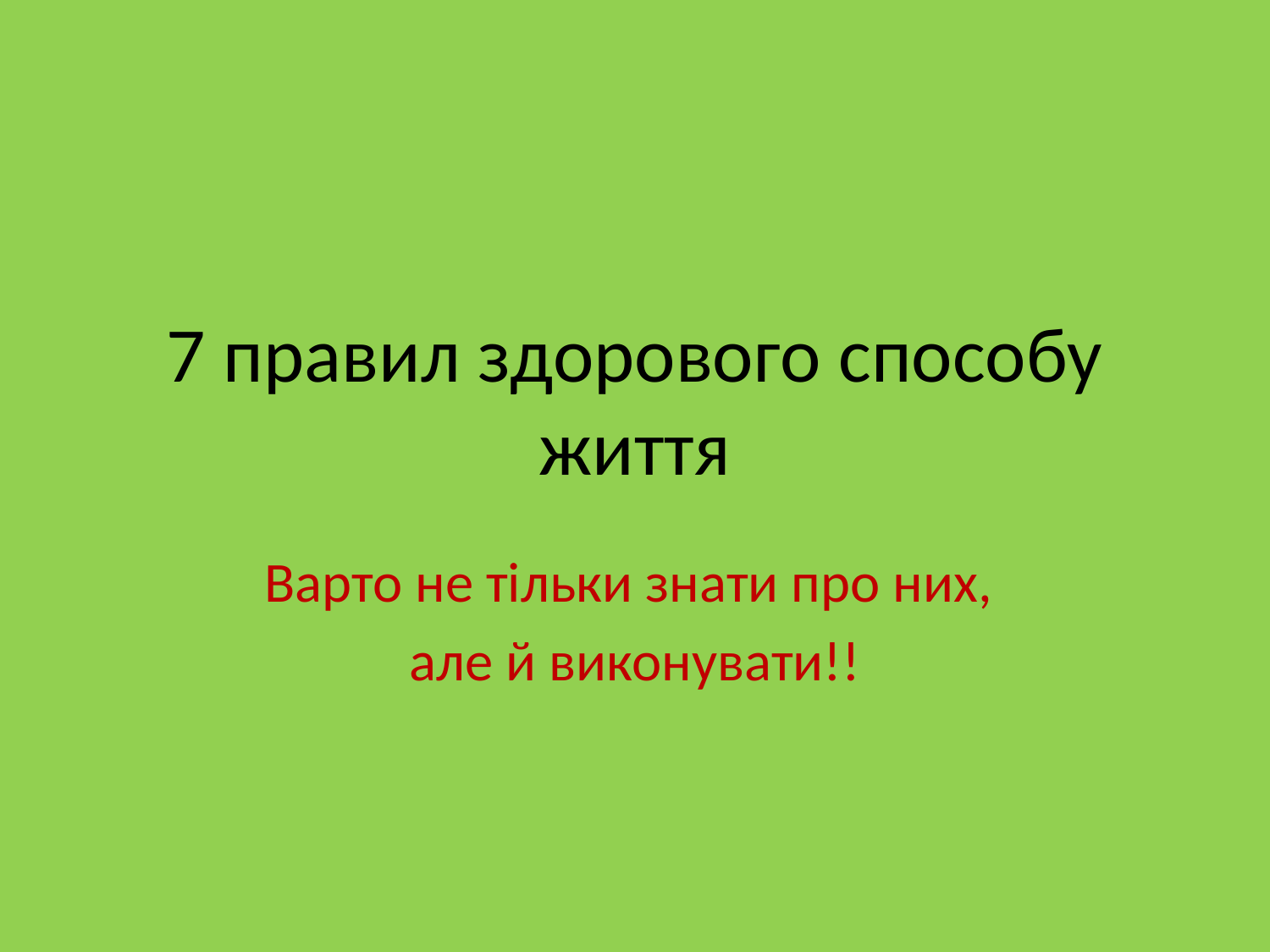

# 7 правил здорового способу життя
Варто не тільки знати про них,
але й виконувати!!